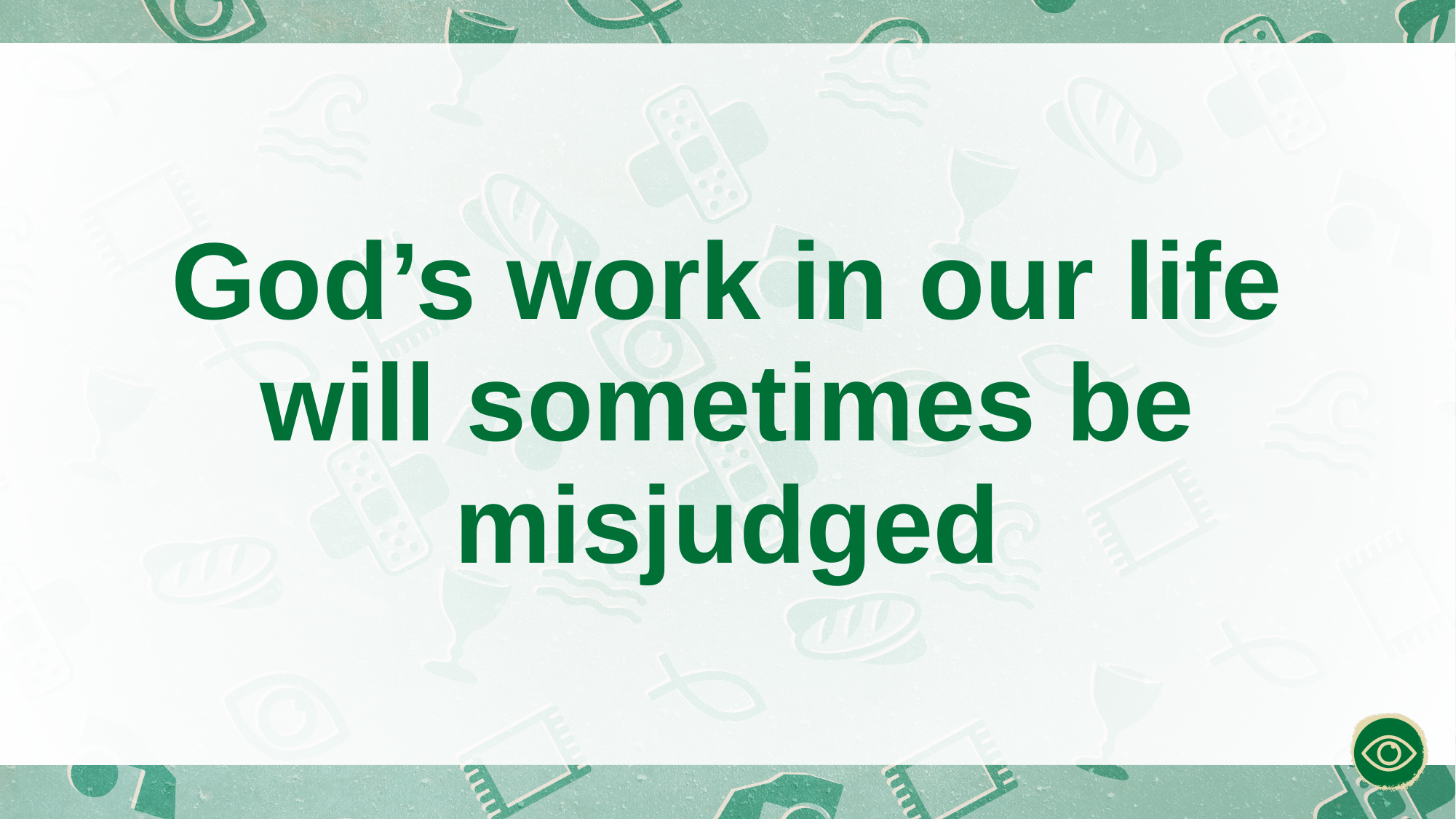

God’s work in our life will sometimes be misjudged